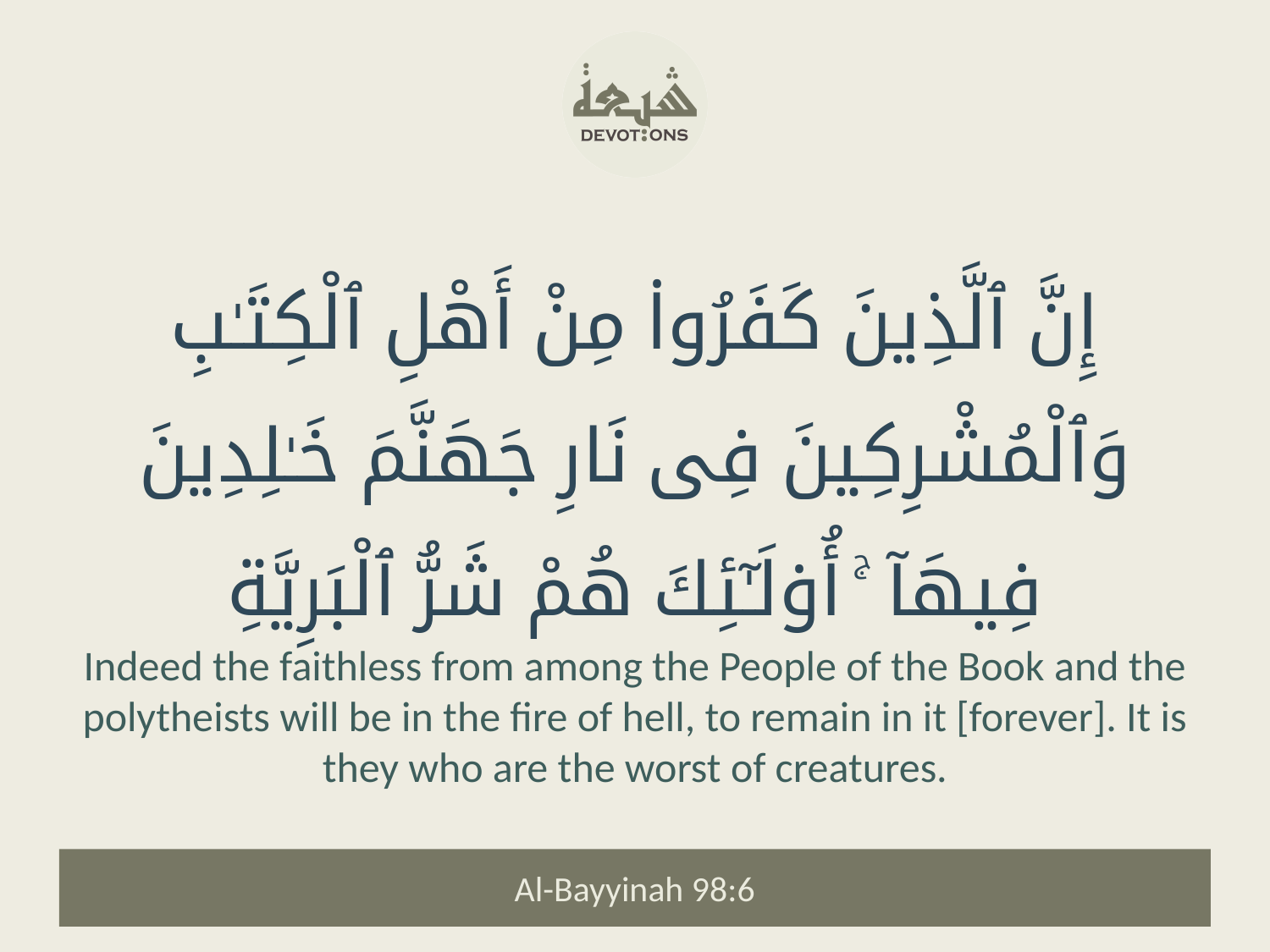

إِنَّ ٱلَّذِينَ كَفَرُوا۟ مِنْ أَهْلِ ٱلْكِتَـٰبِ وَٱلْمُشْرِكِينَ فِى نَارِ جَهَنَّمَ خَـٰلِدِينَ فِيهَآ ۚ أُو۟لَـٰٓئِكَ هُمْ شَرُّ ٱلْبَرِيَّةِ
Indeed the faithless from among the People of the Book and the polytheists will be in the fire of hell, to remain in it [forever]. It is they who are the worst of creatures.
Al-Bayyinah 98:6